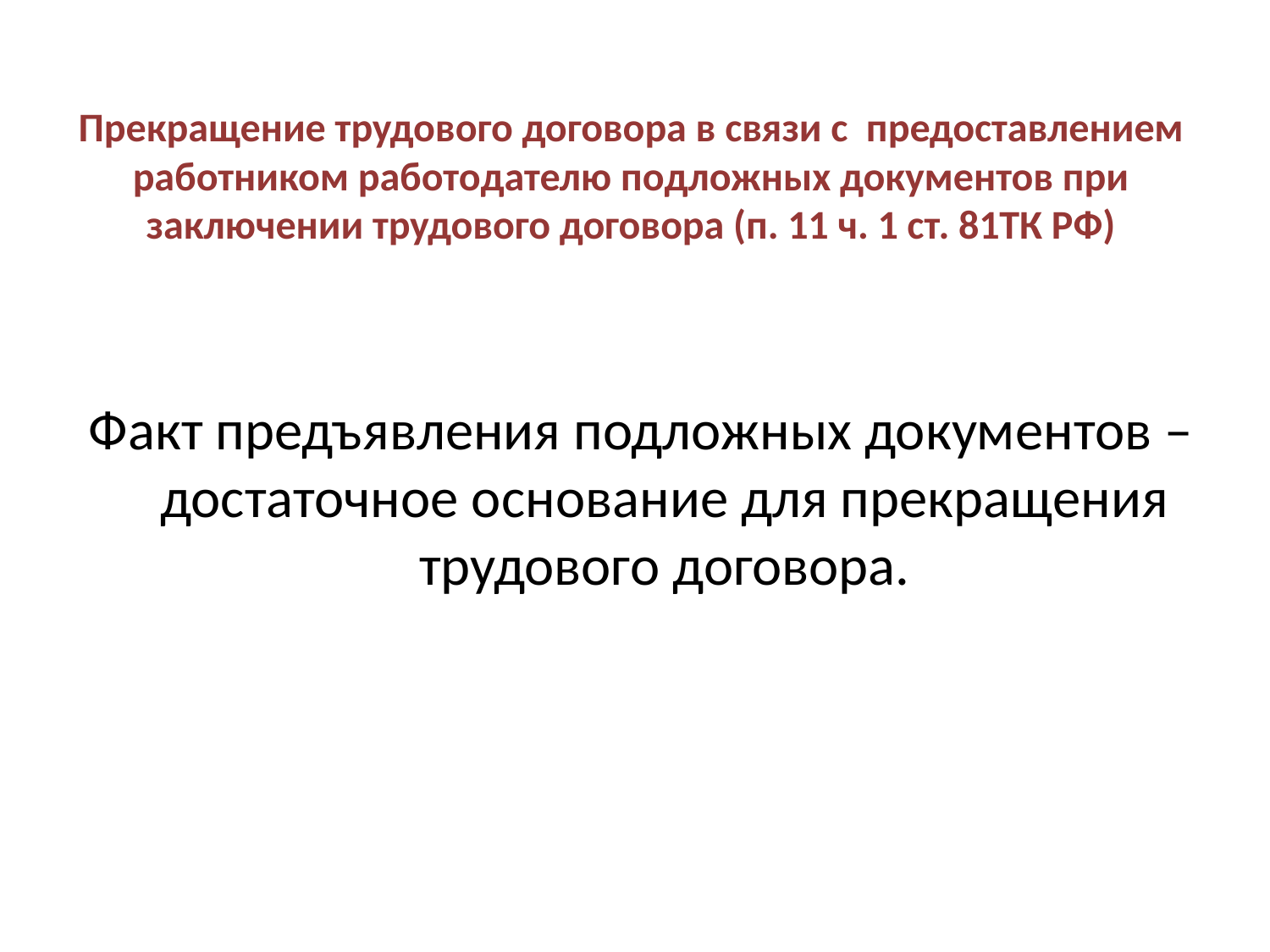

# Прекращение трудового договора в связи с  предоставлением работником работодателю подложных документов при заключении трудового договора (п. 11 ч. 1 ст. 81ТК РФ)
Факт предъявления подложных документов – достаточное основание для прекращения трудового договора.